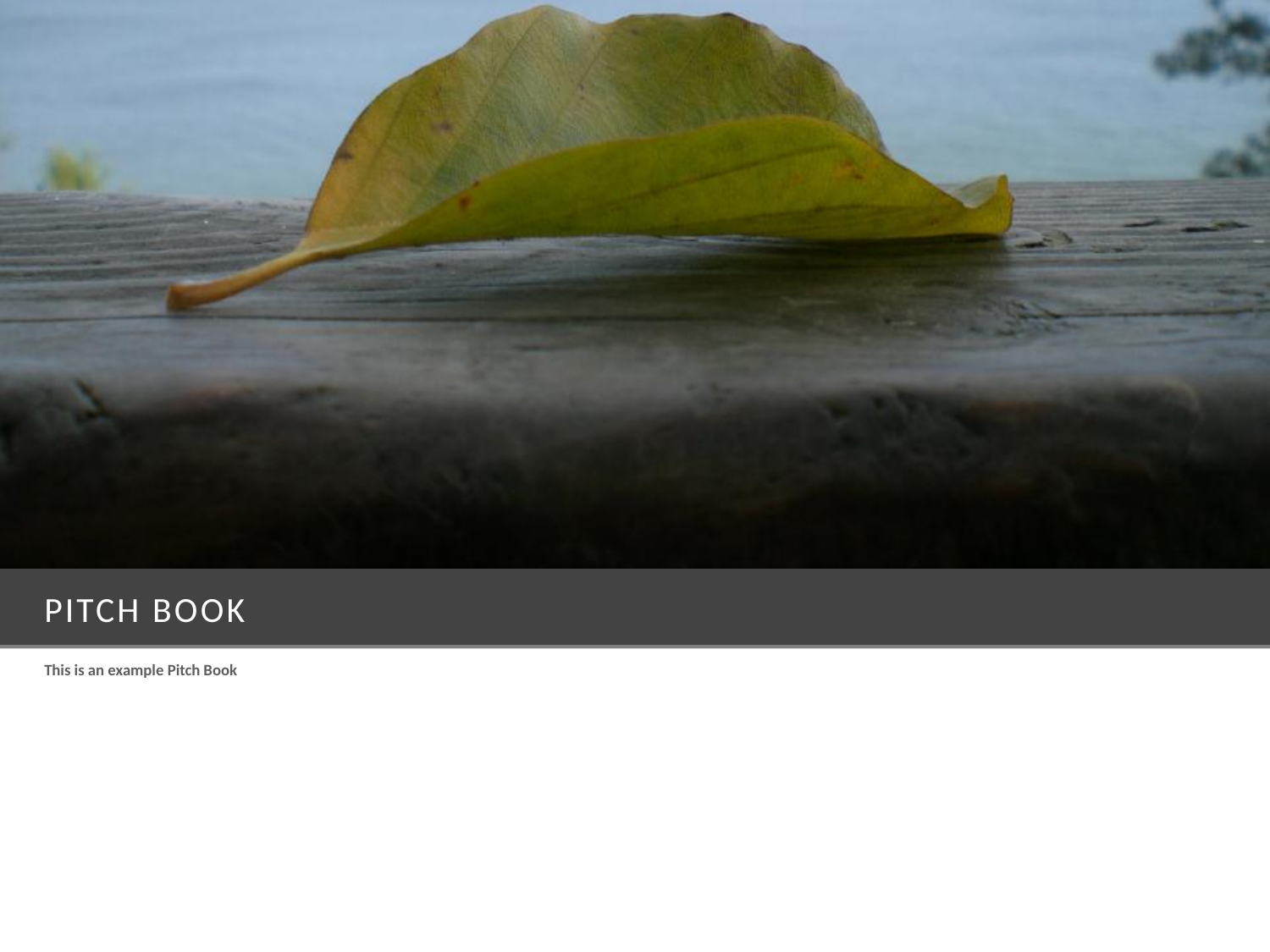

# Pitch book
This is an example Pitch Book